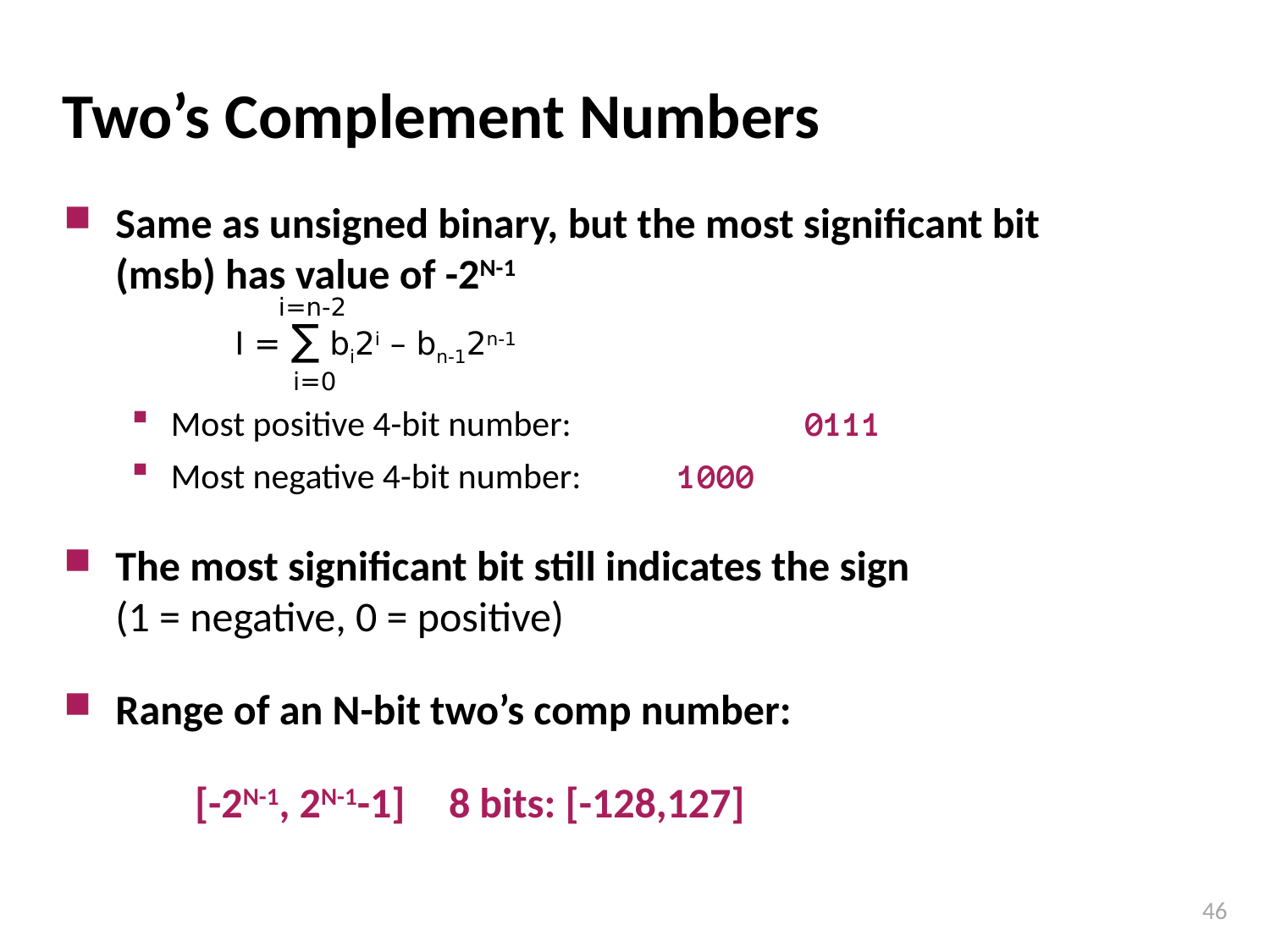

# Two’s Complement Numbers

Same as unsigned binary, but the most significant bit (msb) has value of -2N-1

Most positive 4-bit number:		0111
Most negative 4-bit number: 	1000
The most significant bit still indicates the sign
(1 = negative, 0 = positive)
Range of an N-bit two’s comp number:
	[-2N-1, 2N-1-1] 	8 bits: [-128,127]

i=n-2
I = ∑ bi2i – bn-12n-1
i=0